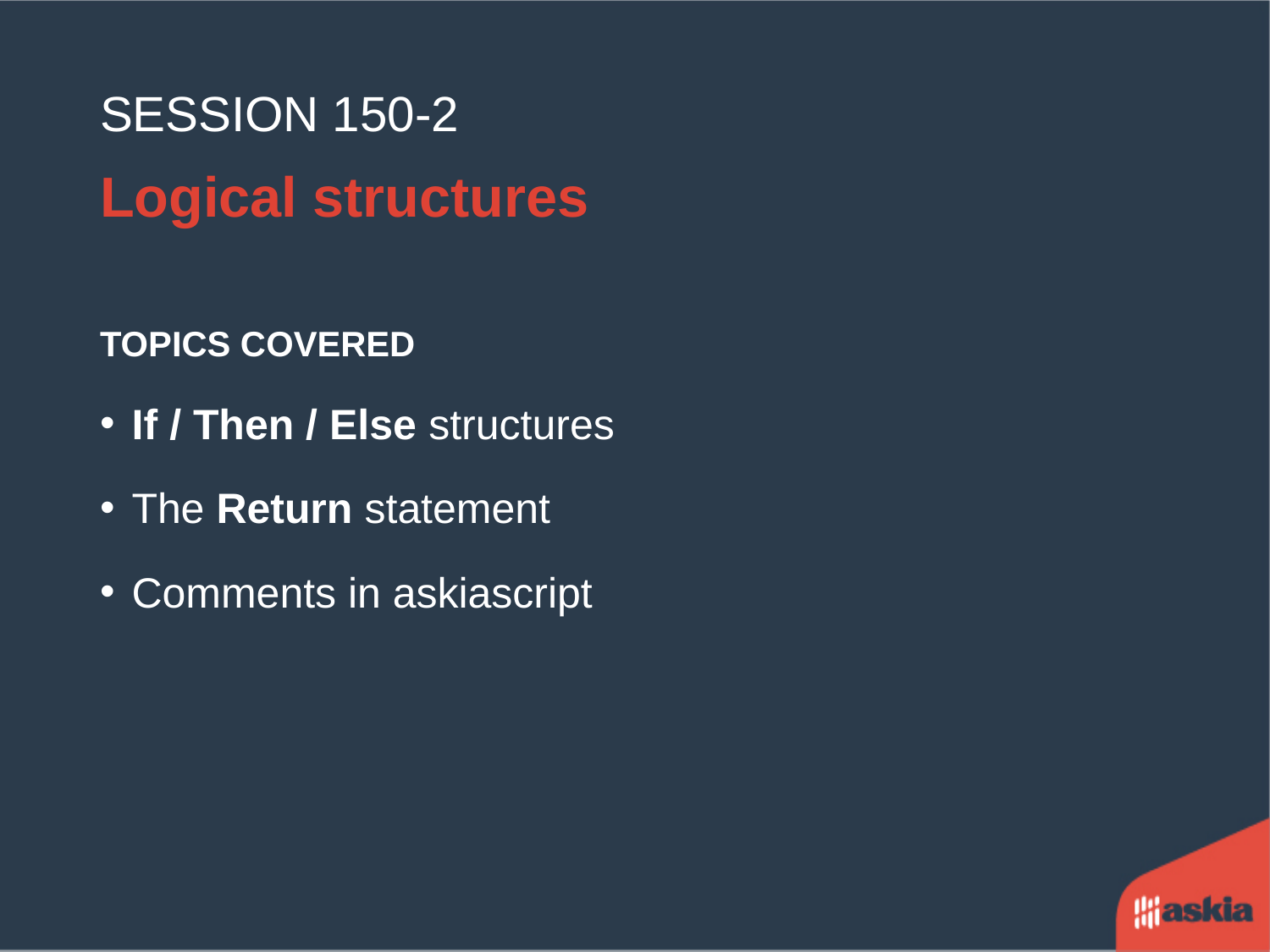

# Session 150-2
Logical structures
TOPICS COVERED
If / Then / Else structures
The Return statement
Comments in askiascript